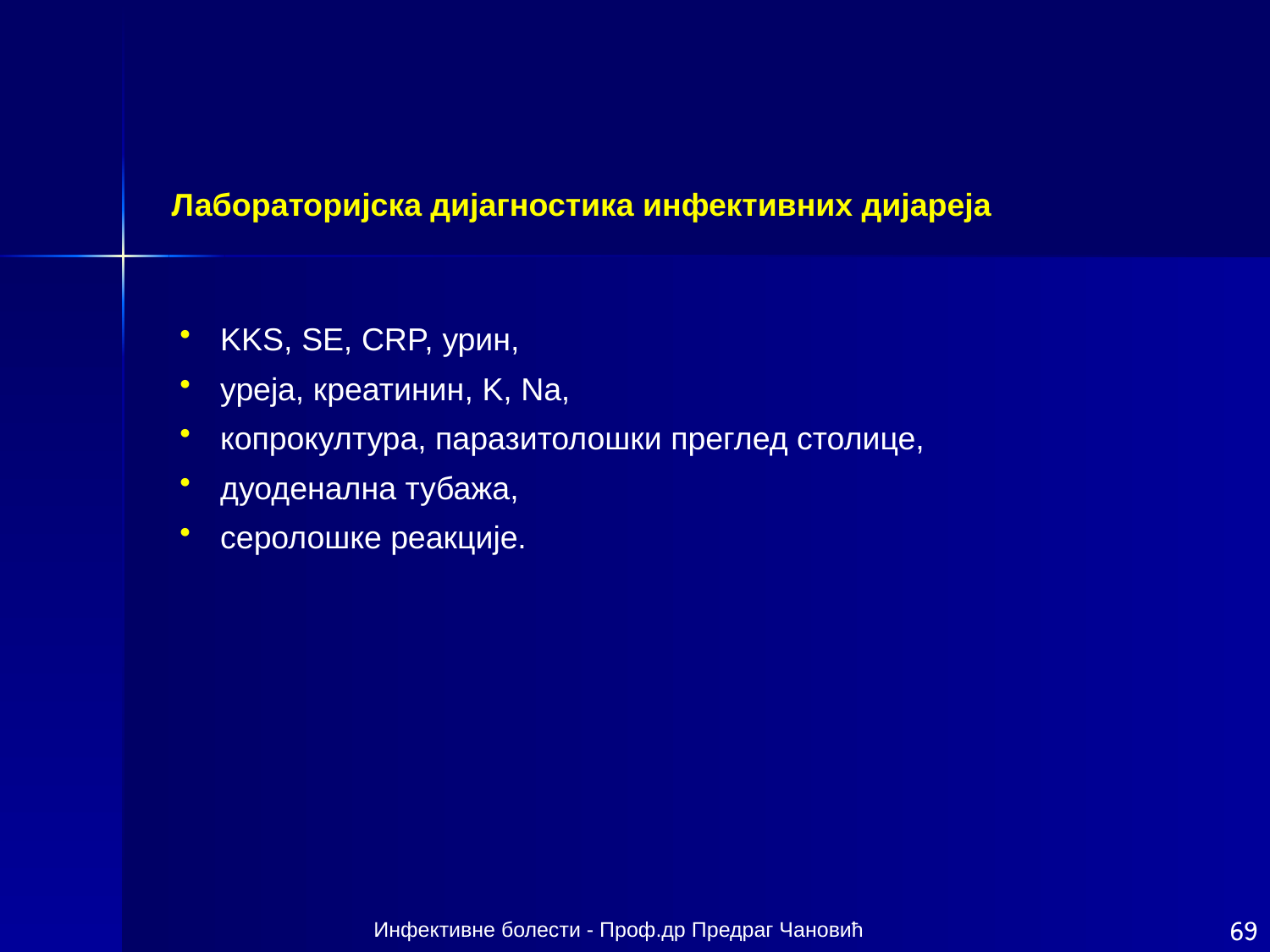

Лабораторијска дијагностика инфективних дијареја
 KKS, SE, CRP, урин,
 уреја, креатинин, K, Na,
 копрокултура, паразитолошки преглед столице,
 дуоденална тубажа,
 серолошке реакције.
Инфективне болести - Проф.др Предраг Чановић
69